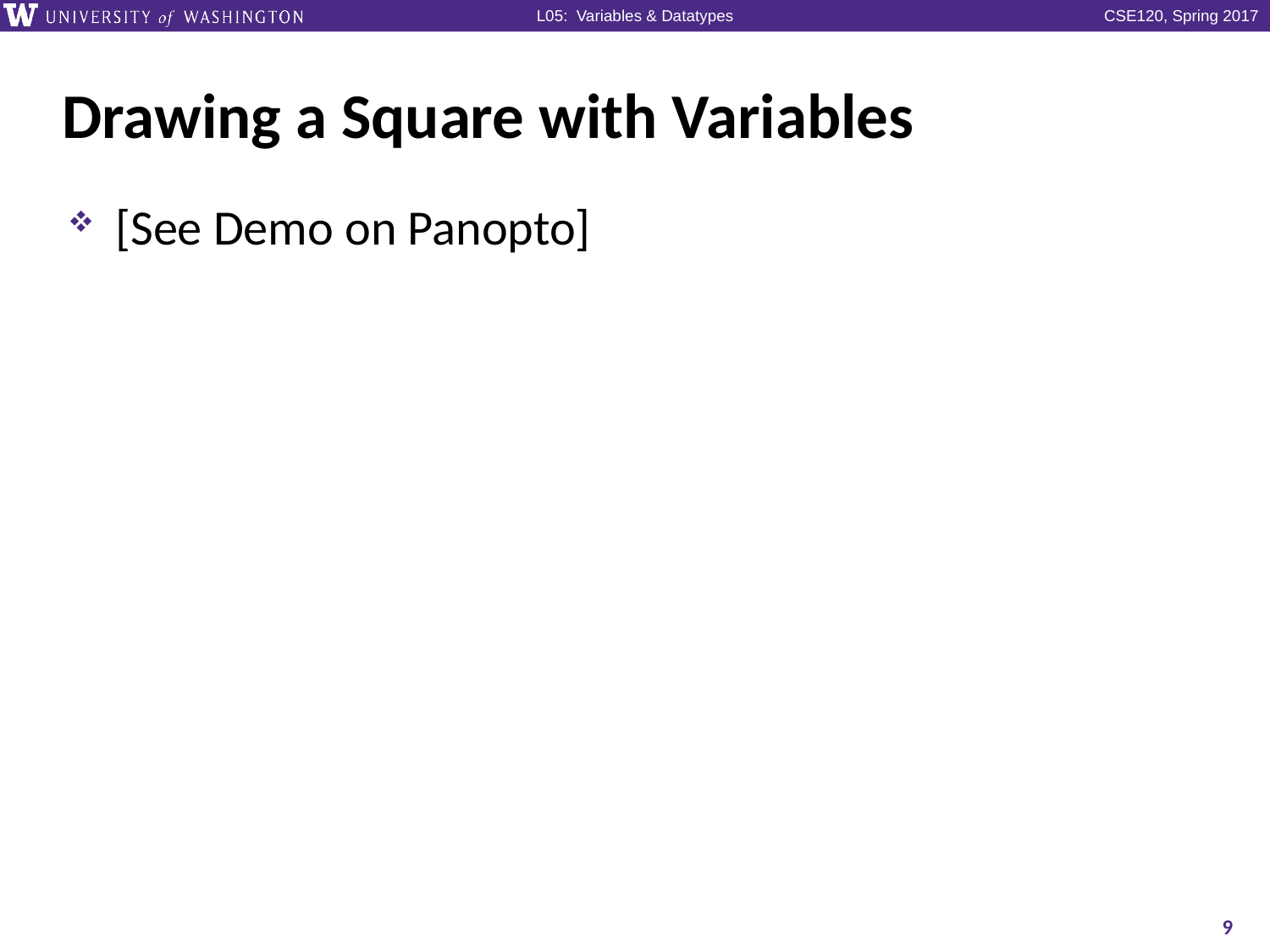

# Drawing a Square with Variables
[See Demo on Panopto]
9